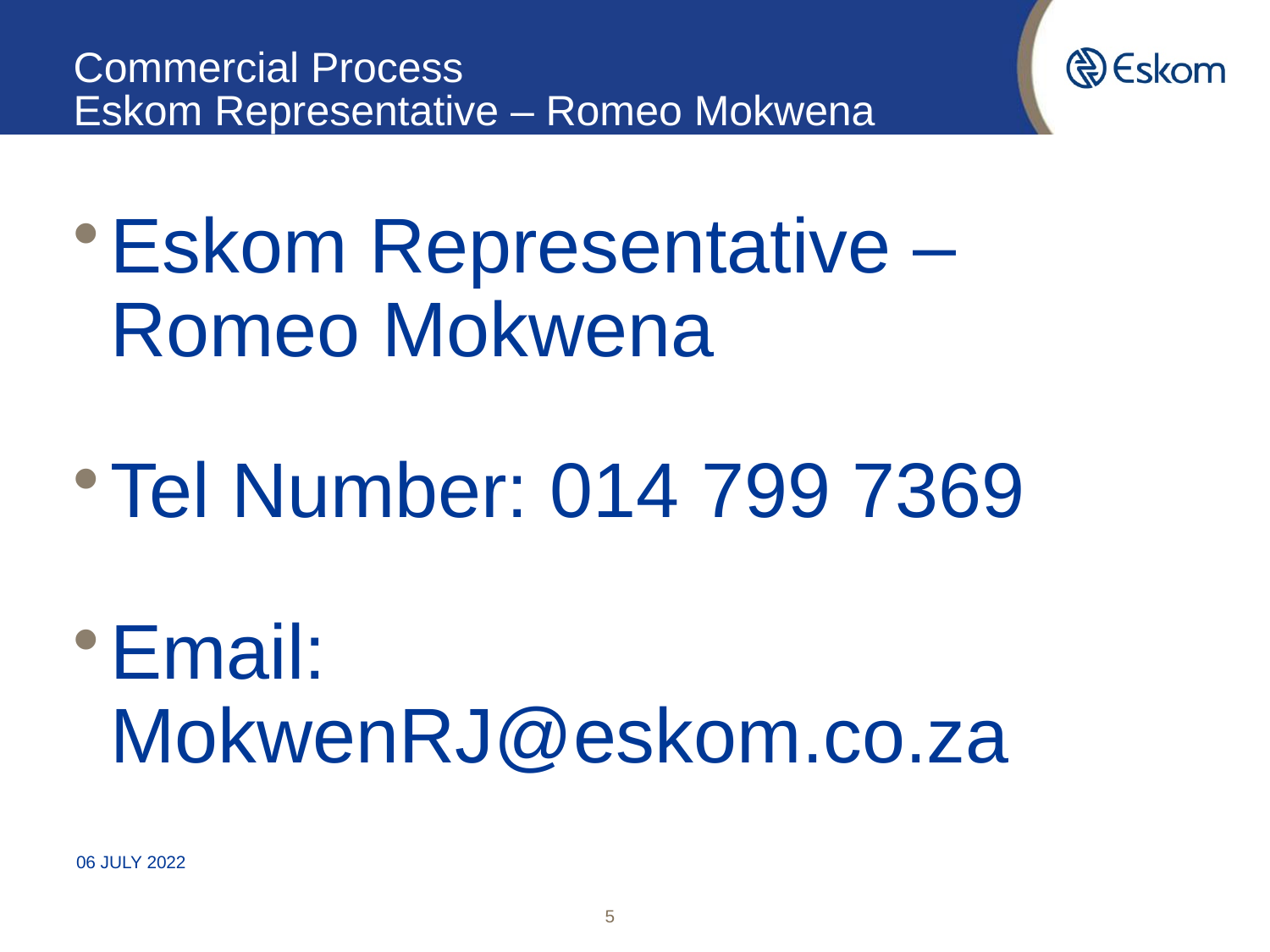

# Commercial Process Eskom Representative – Romeo Mokwena
Eskom Representative – Romeo Mokwena
Tel Number: 014 799 7369
Email: MokwenRJ@eskom.co.za
06 JULY 2022

5